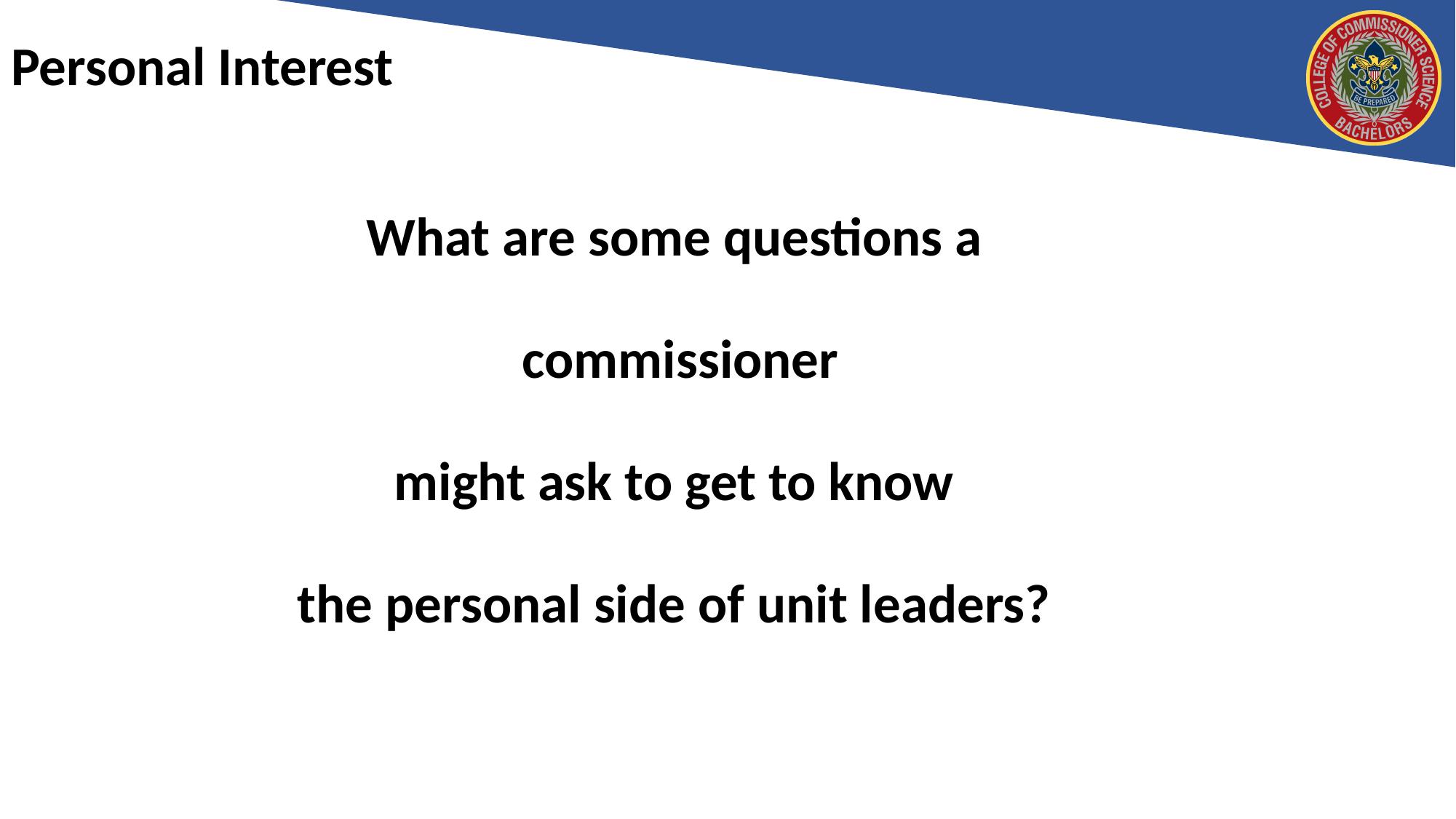

# Personal Interest
What are some questions a

 commissioner

 might ask to get to know

the personal side of unit leaders?